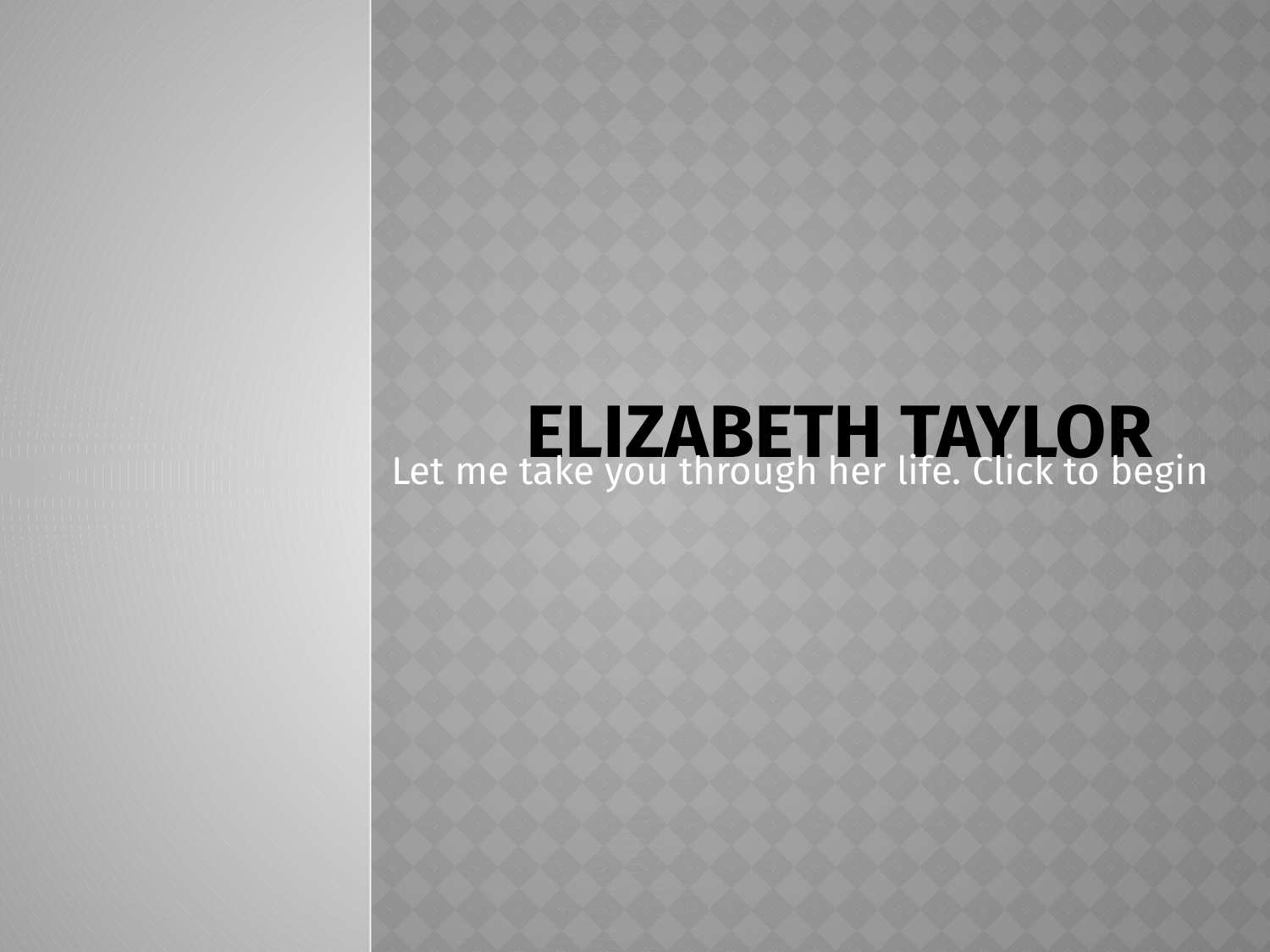

# Elizabeth Taylor
Let me take you through her life. Click to begin